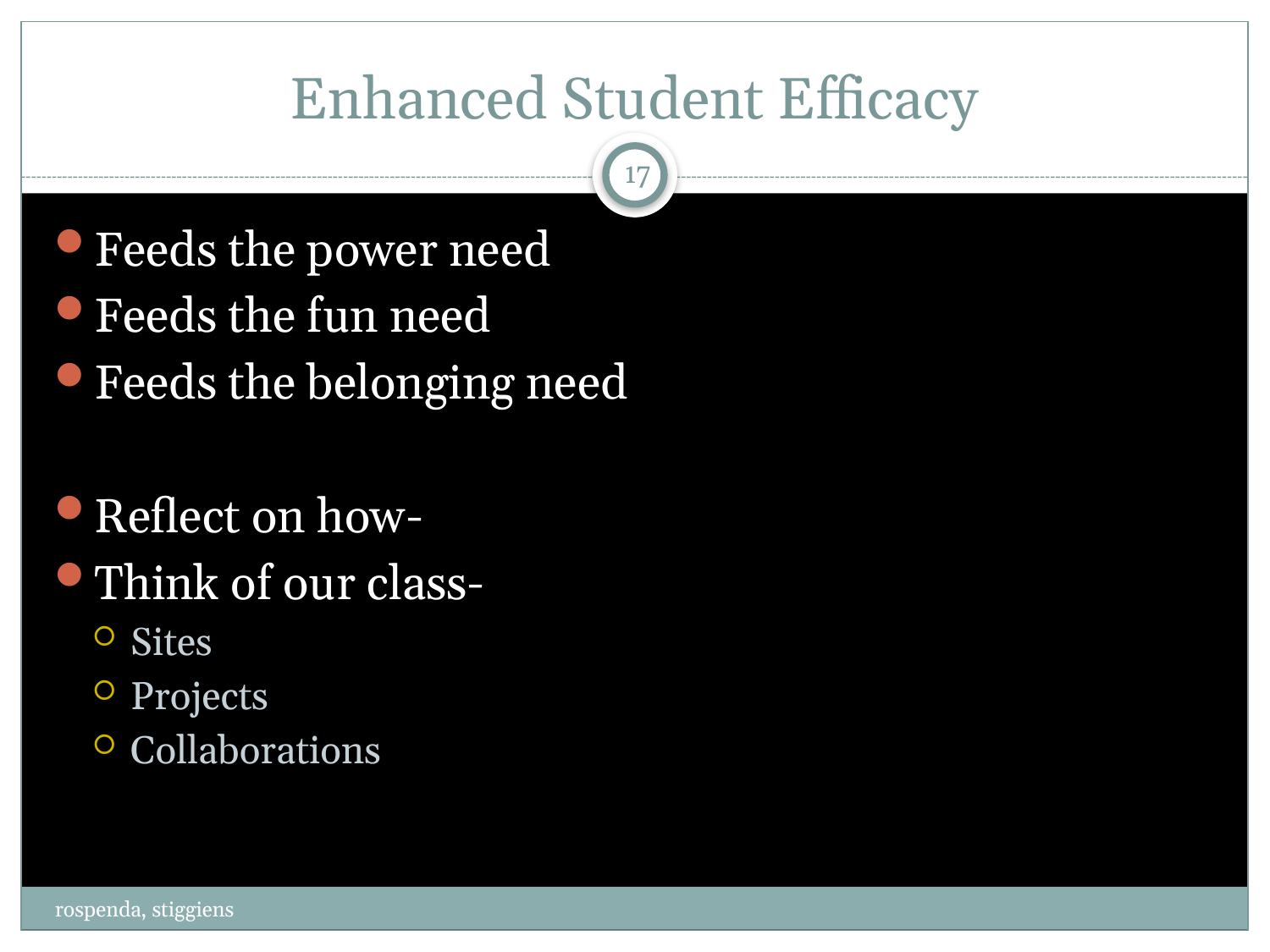

# Enhanced Student Efficacy
17
Feeds the power need
Feeds the fun need
Feeds the belonging need

Reflect on how-
Think of our class-
Sites
Projects
Collaborations
rospenda, stiggiens